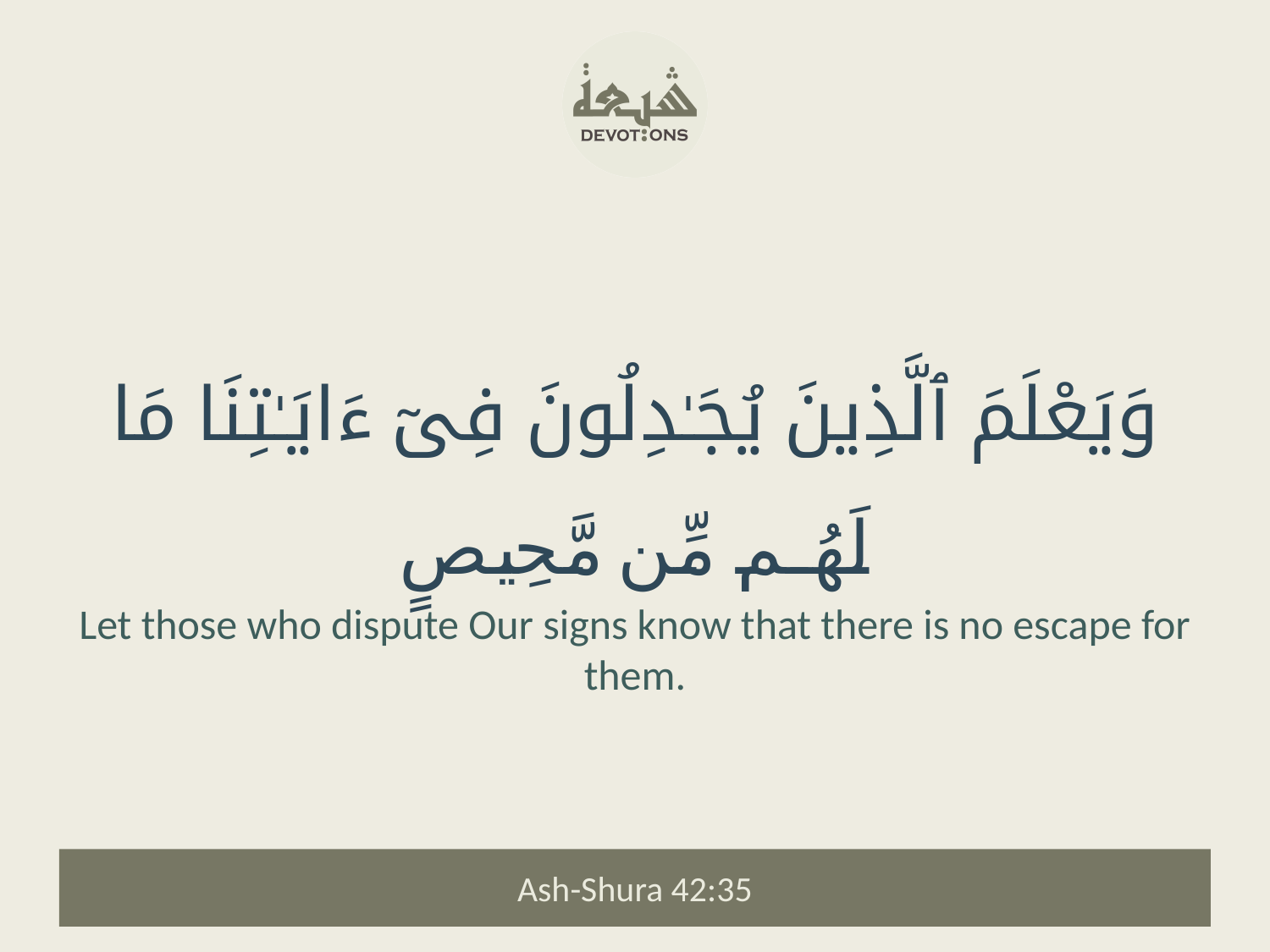

وَيَعْلَمَ ٱلَّذِينَ يُجَـٰدِلُونَ فِىٓ ءَايَـٰتِنَا مَا لَهُم مِّن مَّحِيصٍ
Let those who dispute Our signs know that there is no escape for them.
Ash-Shura 42:35